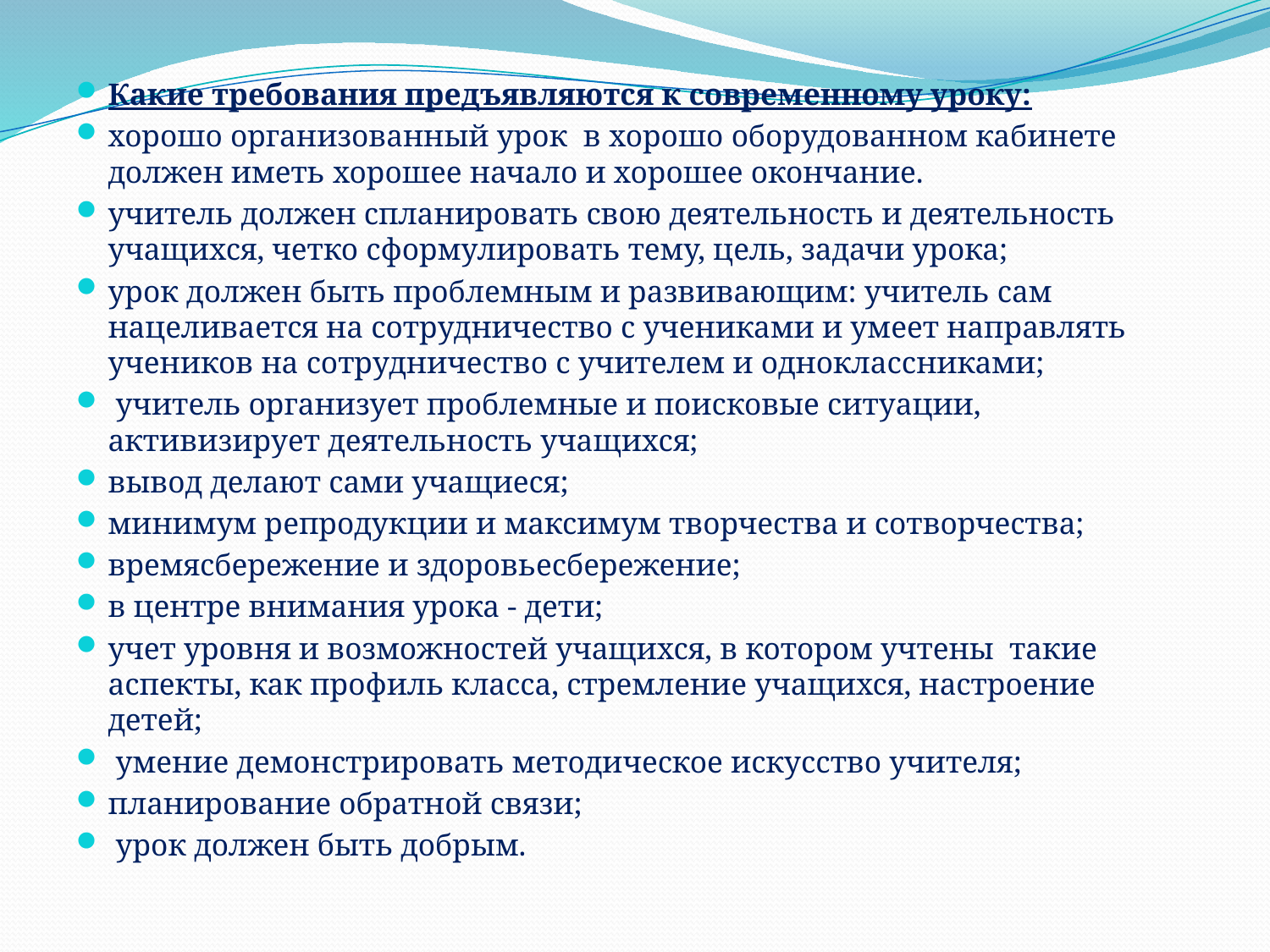

Какие требования предъявляются к современному уроку:
хорошо организованный урок  в хорошо оборудованном кабинете должен иметь хорошее начало и хорошее окончание.
учитель должен спланировать свою деятельность и деятельность учащихся, четко сформулировать тему, цель, задачи урока;
урок должен быть проблемным и развивающим: учитель сам нацеливается на сотрудничество с учениками и умеет направлять учеников на сотрудничество с учителем и одноклассниками;
 учитель организует проблемные и поисковые ситуации, активизирует деятельность учащихся;
вывод делают сами учащиеся;
минимум репродукции и максимум творчества и сотворчества;
времясбережение и здоровьесбережение;
в центре внимания урока - дети;
учет уровня и возможностей учащихся, в котором учтены  такие аспекты, как профиль класса, стремление учащихся, настроение детей;
 умение демонстрировать методическое искусство учителя;
планирование обратной связи;
 урок должен быть добрым.